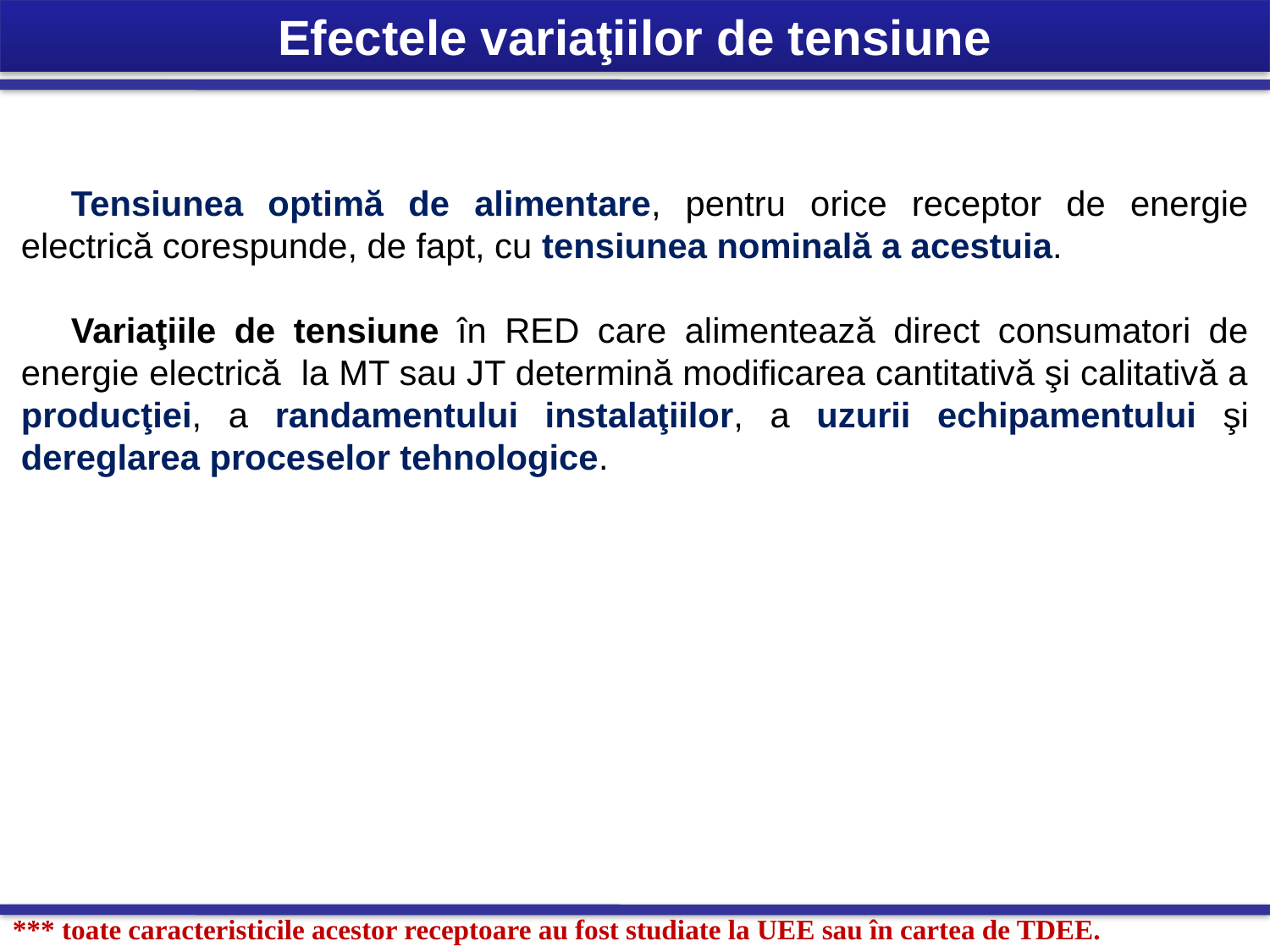

Efectele variaţiilor de tensiune

Tensiunea optimă de alimentare, pentru orice receptor de energie electrică corespunde, de fapt, cu tensiunea nominală a acestuia.

Variaţiile de tensiune în RED care alimentează direct consumatori de energie electrică  la MT sau JT determină modificarea cantitativă şi calitativă a producţiei, a randamentului instalaţiilor, a uzurii echipamentului şi dereglarea proceselor tehnologice.

*** toate caracteristicile acestor receptoare au fost studiate la UEE sau în cartea de TDEE.